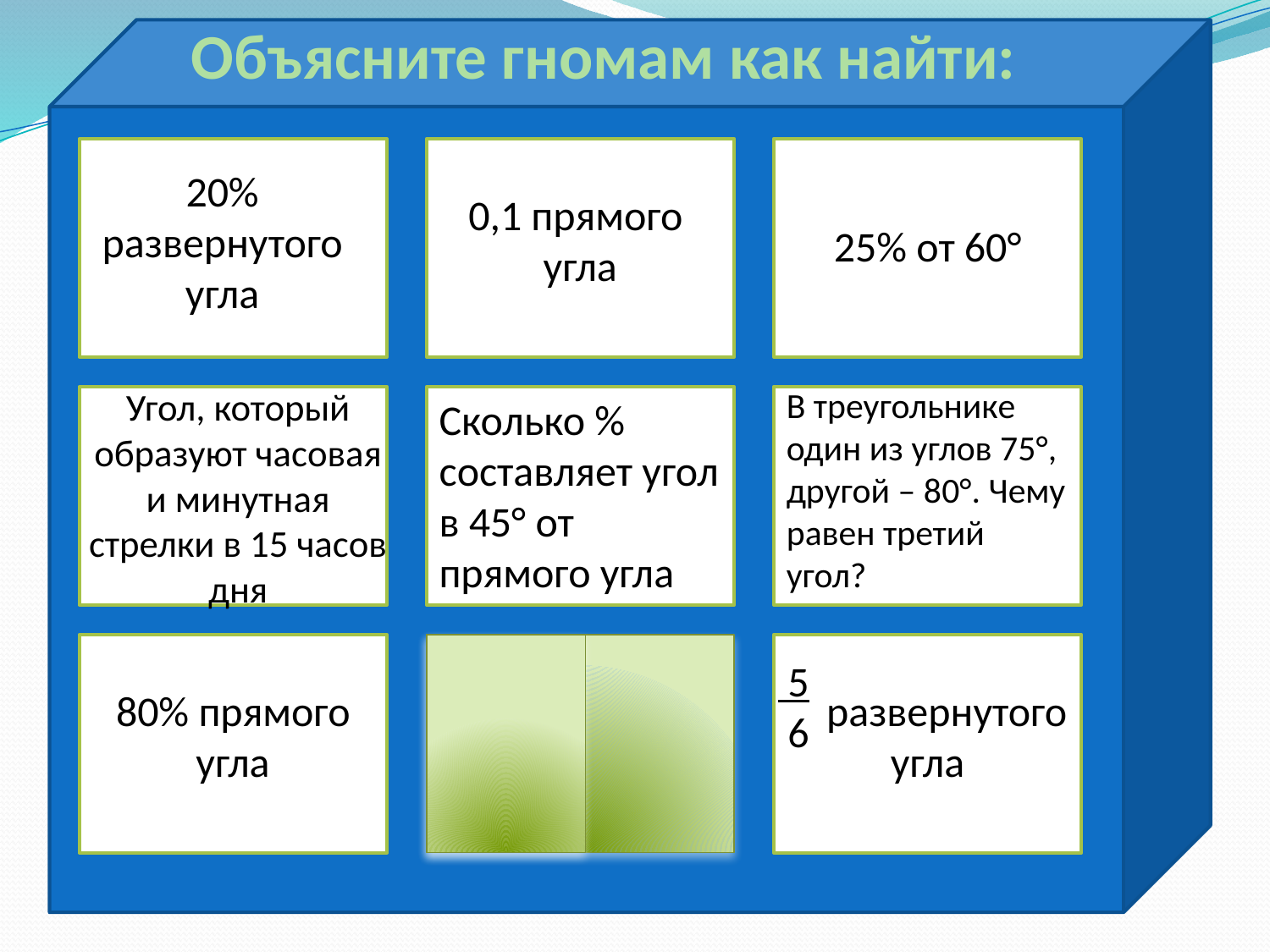

Объясните гномам как найти:

20%
развернутого
угла

0,1 прямого
угла
25% от 60°
В треугольнике один из углов 75°, другой – 80°. Чему равен третий угол?
Угол, который образуют часовая
 и минутная
стрелки в 15 часов дня
Сколько % составляет угол в 45° от прямого угла
 5
 6
80% прямого угла
    развернутого угла